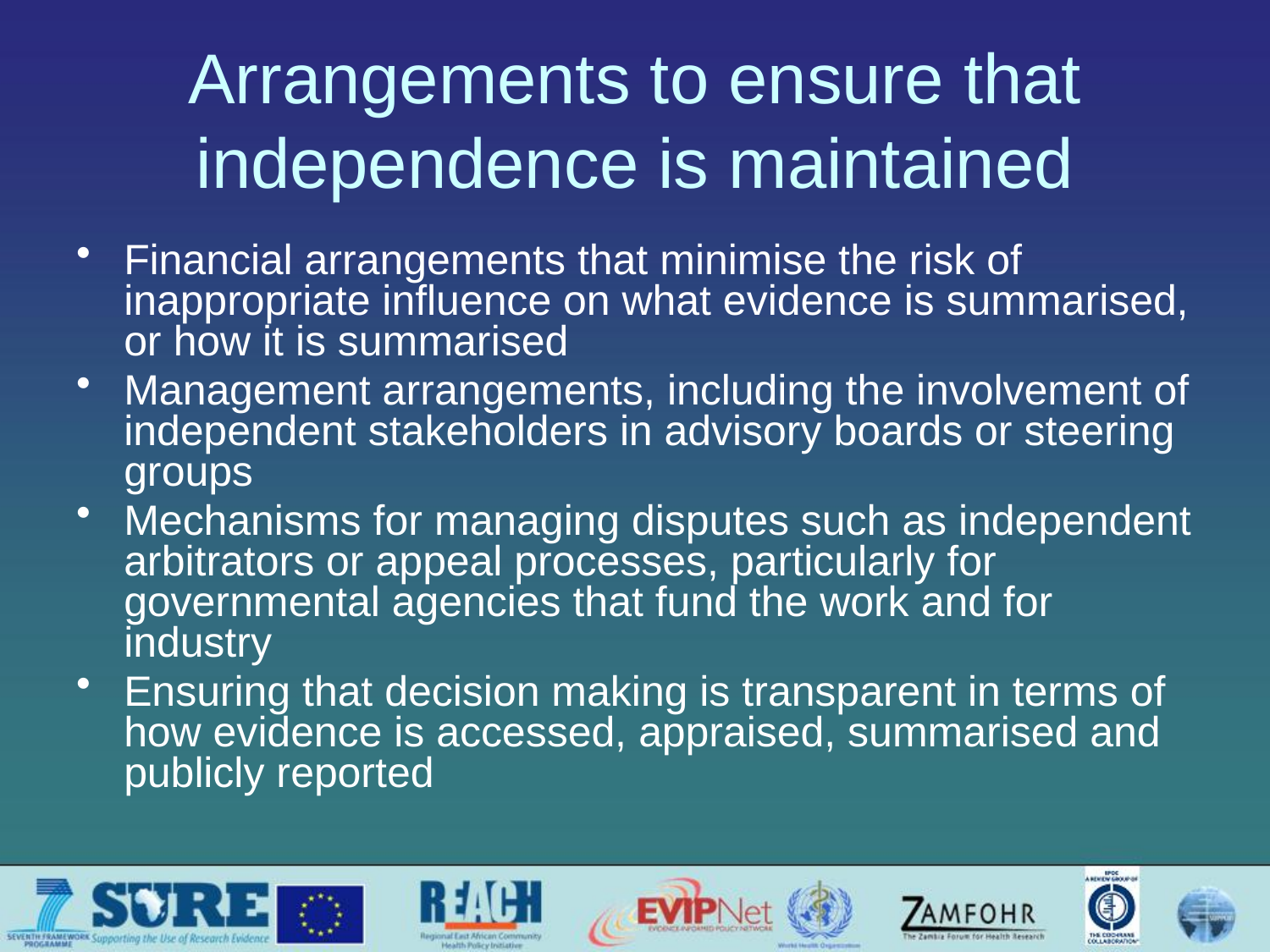

# Arrangements to ensure that independence is maintained
Financial arrangements that minimise the risk of inappropriate influence on what evidence is summarised, or how it is summarised
Management arrangements, including the involvement of independent stakeholders in advisory boards or steering groups
Mechanisms for managing disputes such as independent arbitrators or appeal processes, particularly for governmental agencies that fund the work and for industry
Ensuring that decision making is transparent in terms of how evidence is accessed, appraised, summarised and publicly reported